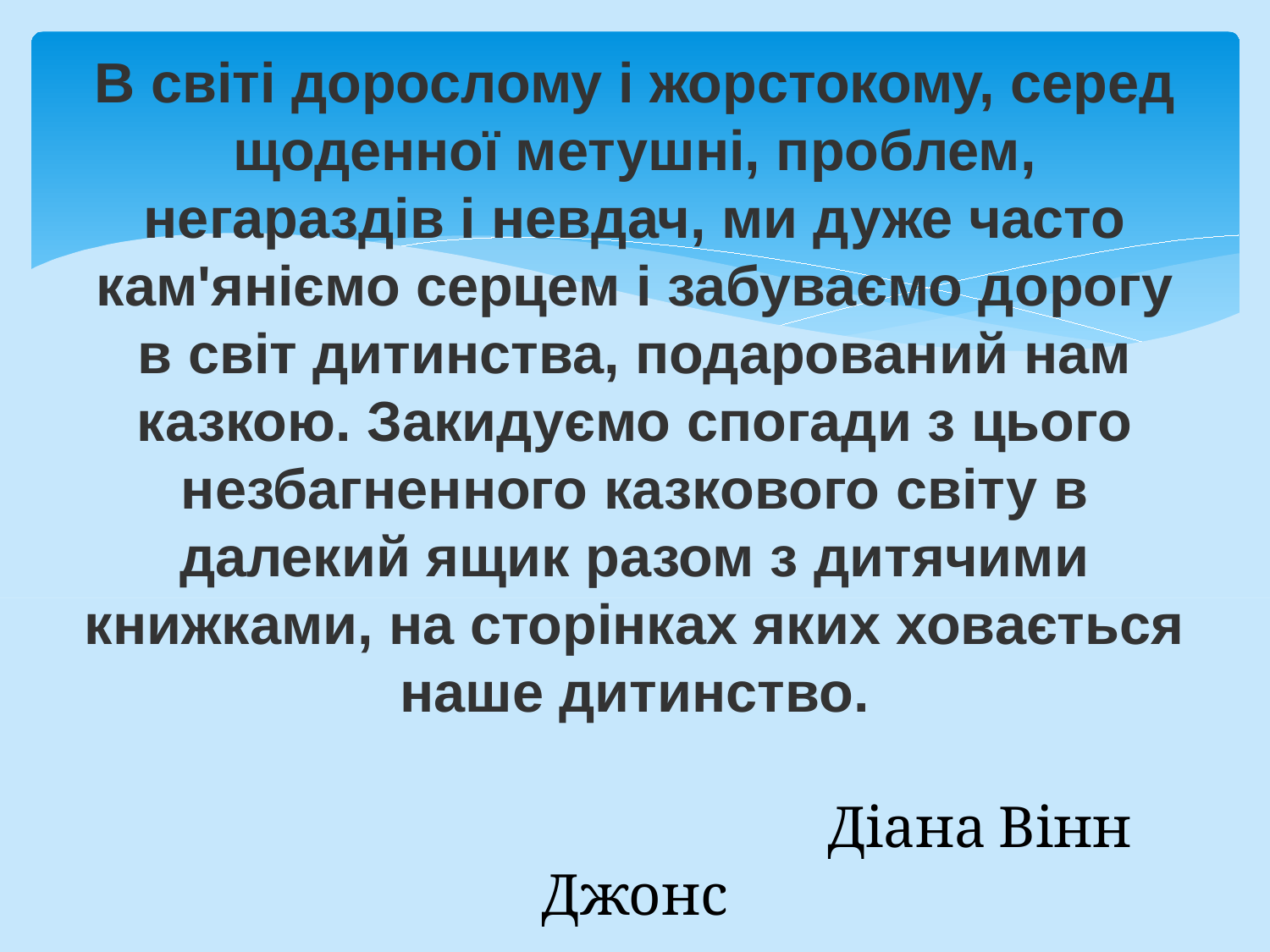

# В світі дорослому і жорстокому, серед щоденної метушні, проблем, негараздів і невдач, ми дуже часто кам'яніємо серцем і забуваємо дорогу в світ дитинства, подарований нам казкою. Закидуємо спогади з цього незбагненного казкового світу в далекий ящик разом з дитячими книжками, на сторінках яких ховається наше дитинство. Діана Вінн Джонс